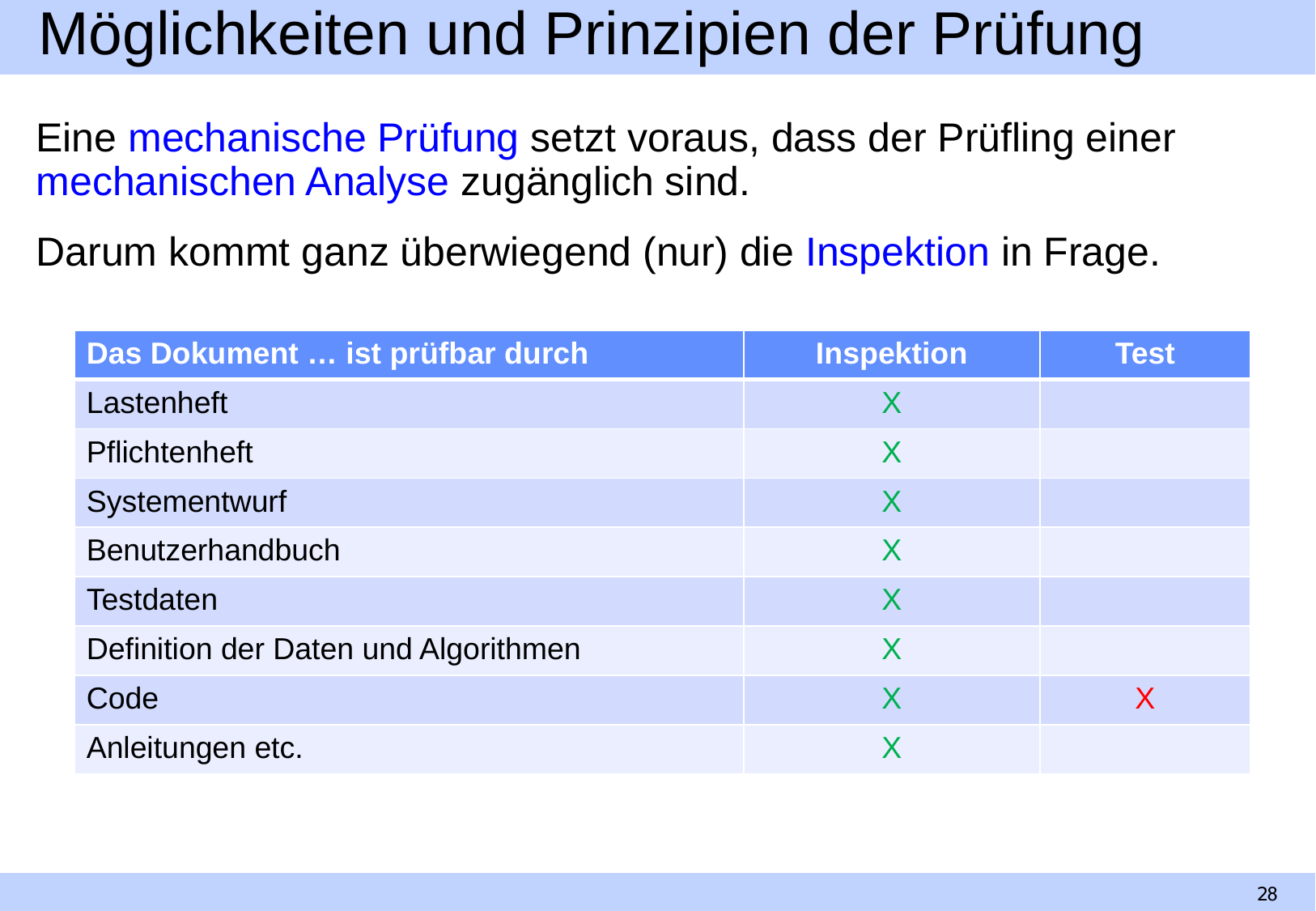

# Möglichkeiten und Prinzipien der Prüfung
Eine mechanische Prüfung setzt voraus, dass der Prüfling einer mechanischen Analyse zugänglich sind.
Darum kommt ganz überwiegend (nur) die Inspektion in Frage.

| Das Dokument … ist prüfbar durch | Inspektion | Test |
| --- | --- | --- |
| Lastenheft | X |  |
| Pflichtenheft | X |  |
| Systementwurf | X |  |
| Benutzerhandbuch | X |  |
| Testdaten | X |  |
| Definition der Daten und Algorithmen | X |  |
| Code | X | X |
| Anleitungen etc. | X |  |
28